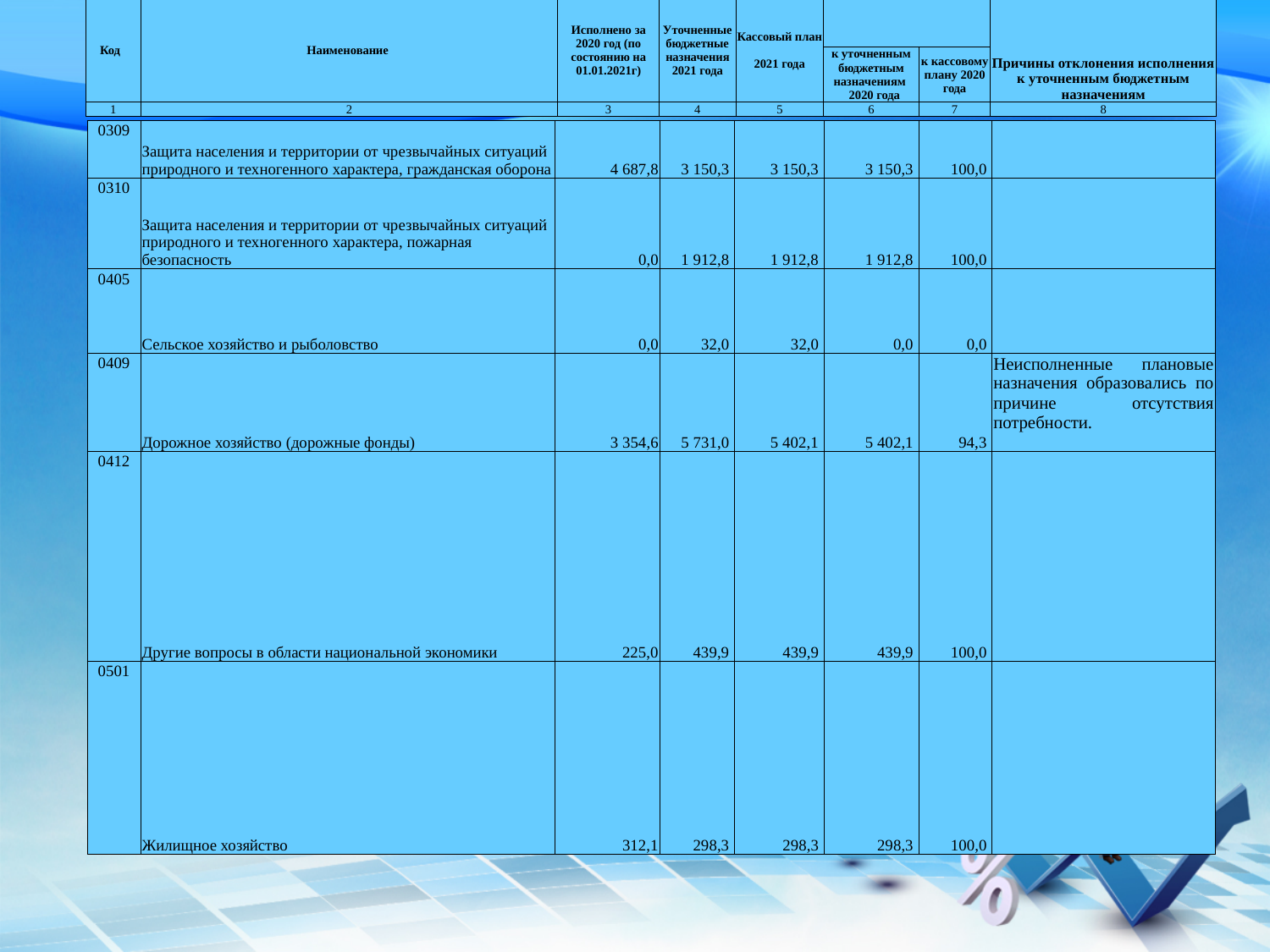

| Код | Наименование | Исполнено за 2020 год (по состоянию на 01.01.2021г) | Уточненные бюджетные назначения 2021 года | Кассовый план 2021 года |  |  | Причины отклонения исполнения к уточненным бюджетным назначениям |
| --- | --- | --- | --- | --- | --- | --- | --- |
|  |  |  |  |  | к уточненным бюджетным назначениям 2020 года | к кассовому плану 2020 года |  |
| 1 | 2 | 3 | 4 | 5 | 6 | 7 | 8 |
| 0309 | Защита населения и территории от чрезвычайных ситуаций природного и техногенного характера, гражданская оборона | 4 687,8 | 3 150,3 | 3 150,3 | 3 150,3 | 100,0 |  |
| --- | --- | --- | --- | --- | --- | --- | --- |
| 0310 | Защита населения и территории от чрезвычайных ситуаций природного и техногенного характера, пожарная безопасность | 0,0 | 1 912,8 | 1 912,8 | 1 912,8 | 100,0 |  |
| 0405 | Сельское хозяйство и рыболовство | 0,0 | 32,0 | 32,0 | 0,0 | 0,0 |  |
| 0409 | Дорожное хозяйство (дорожные фонды) | 3 354,6 | 5 731,0 | 5 402,1 | 5 402,1 | 94,3 | Неисполненные плановые назначения образовались по причине отсутствия потребности. |
| 0412 | Другие вопросы в области национальной экономики | 225,0 | 439,9 | 439,9 | 439,9 | 100,0 |  |
| 0501 | Жилищное хозяйство | 312,1 | 298,3 | 298,3 | 298,3 | 100,0 |  |